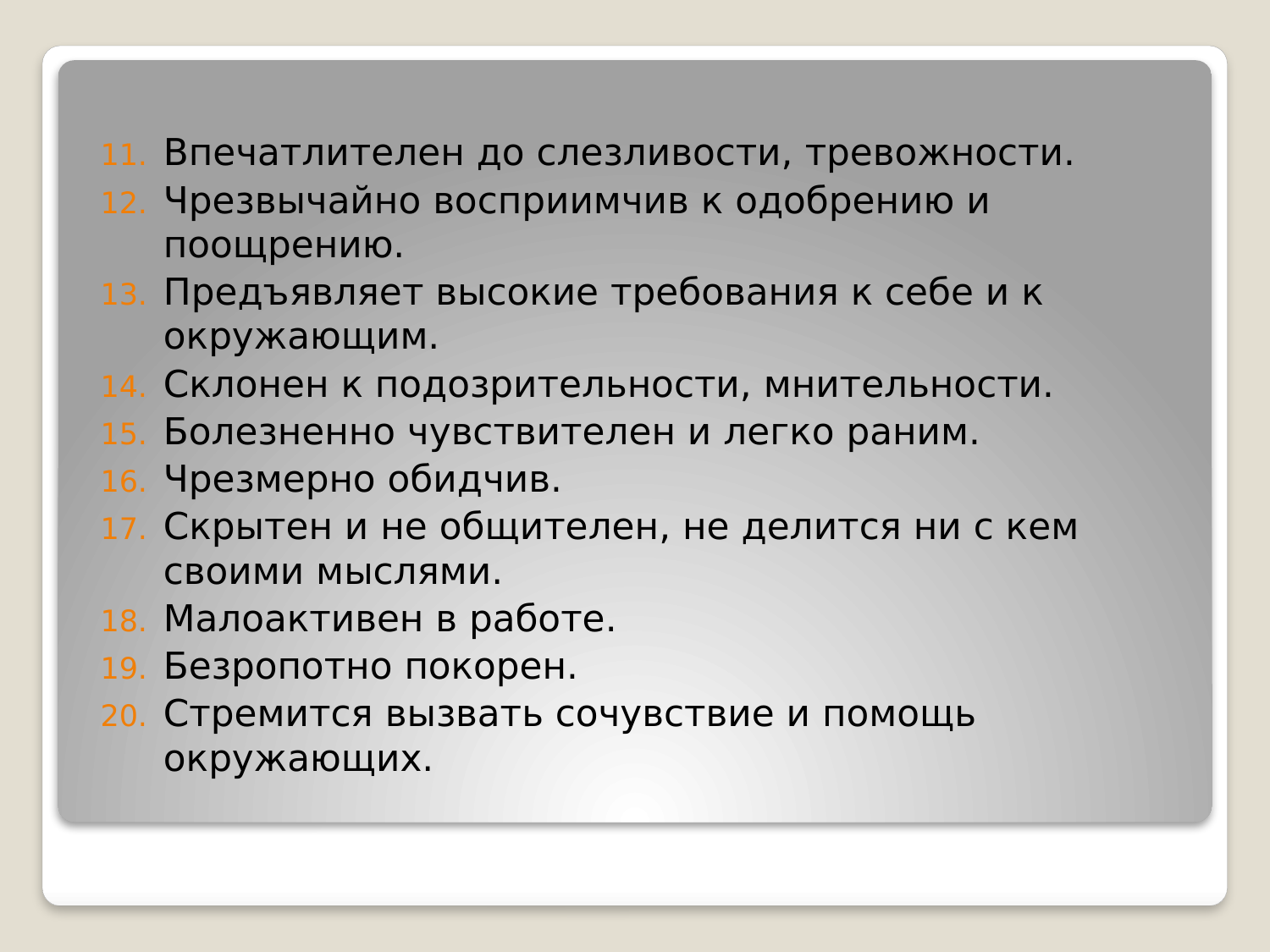

Впечатлителен до слезливости, тревожности.
Чрезвычайно восприимчив к одобрению и поощрению.
Предъявляет высокие требования к себе и к окружающим.
Склонен к подозрительности, мнительности.
Болезненно чувствителен и легко раним.
Чрезмерно обидчив.
Скрытен и не общителен, не делится ни с кем своими мыслями.
Малоактивен в работе.
Безропотно покорен.
Стремится вызвать сочувствие и помощь окружающих.